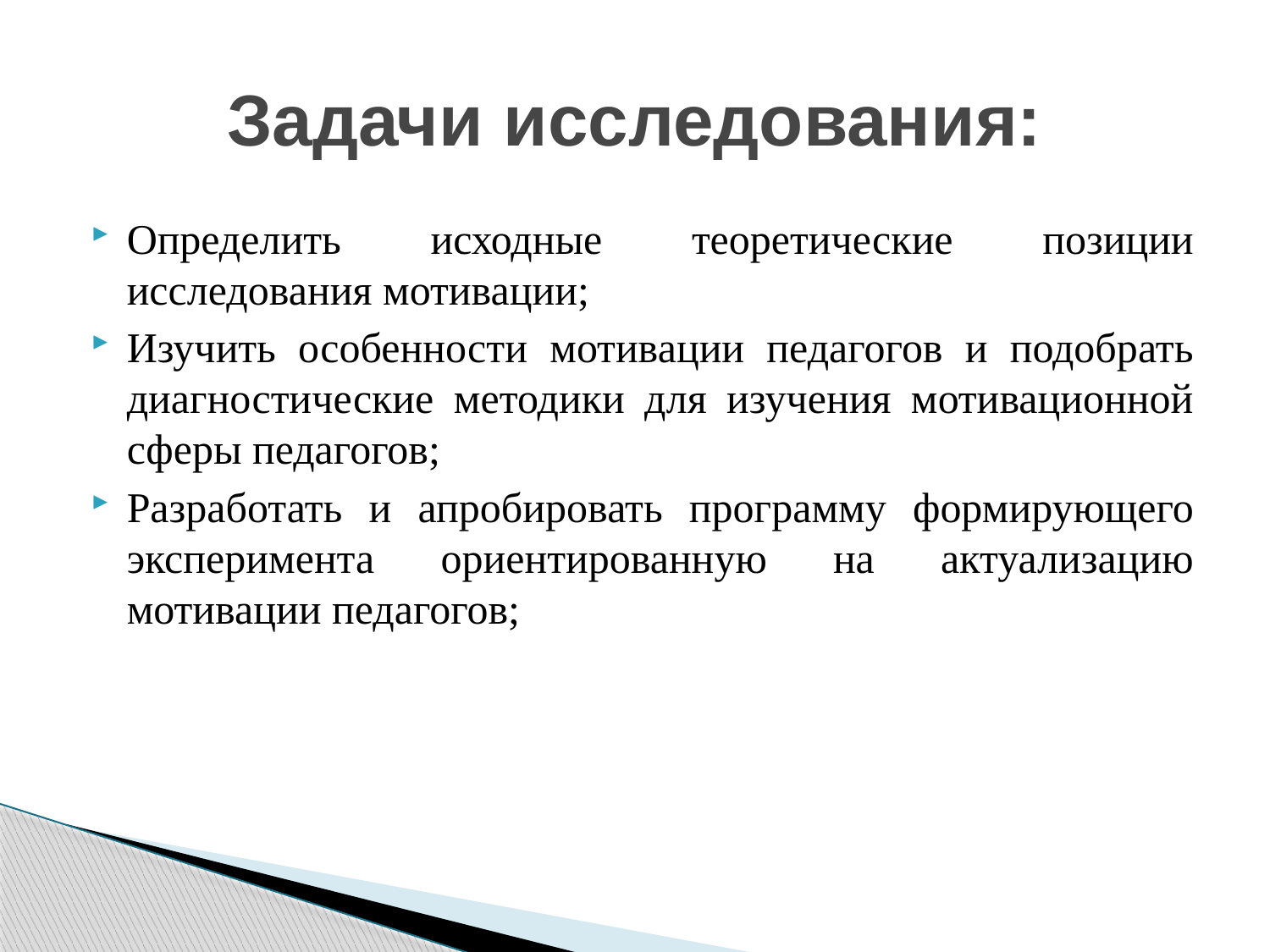

# Задачи исследования:
Определить исходные теоретические позиции исследования мотивации;
Изучить особенности мотивации педагогов и подобрать диагностические методики для изучения мотивационной сферы педагогов;
Разработать и апробировать программу формирующего эксперимента ориентированную на актуализацию мотивации педагогов;